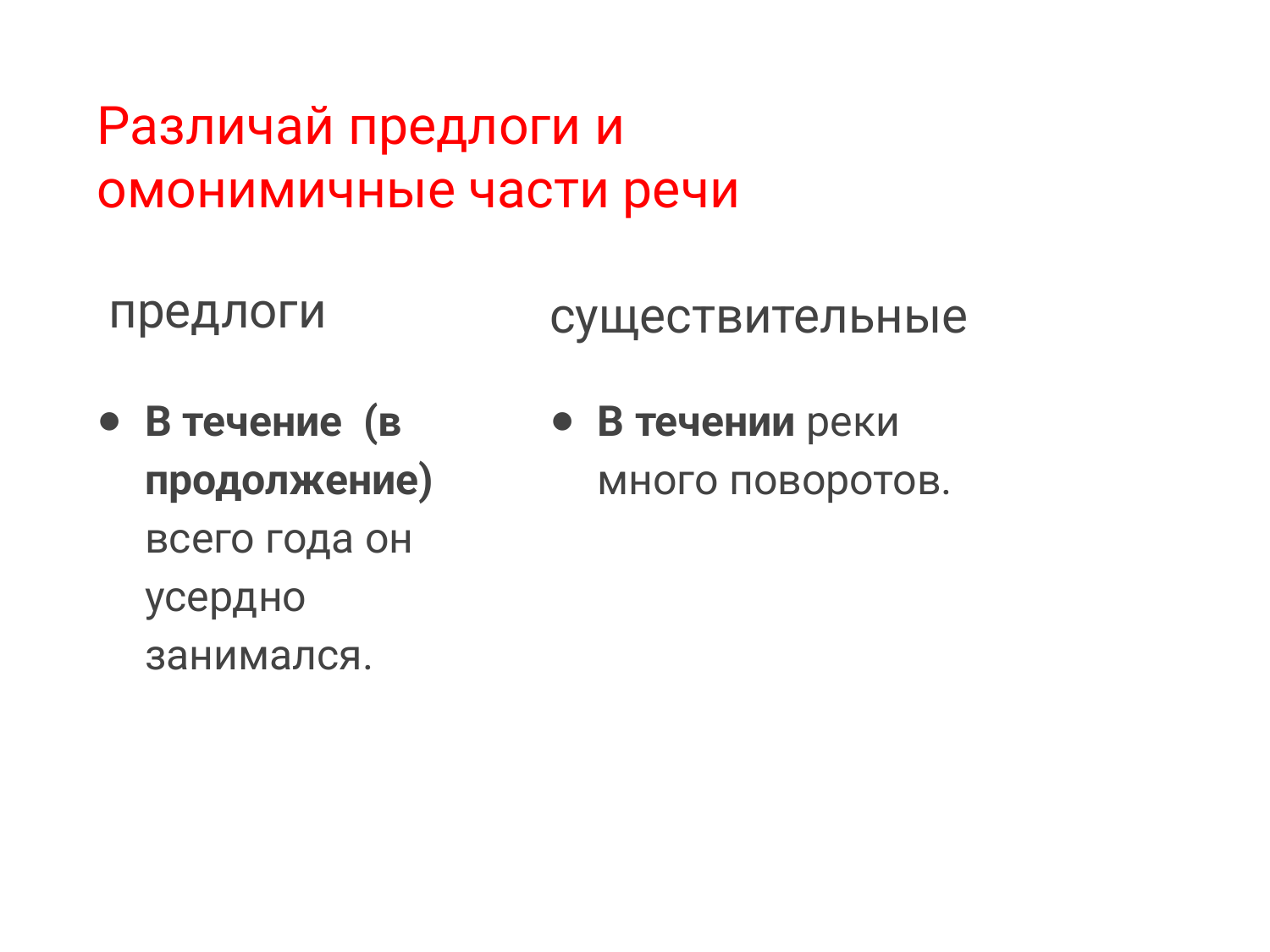

# Различай предлоги и омонимичные части речи
предлоги
существительные
В течение  (в продолжение) всего года он усердно занимался.

В течении реки много поворотов.